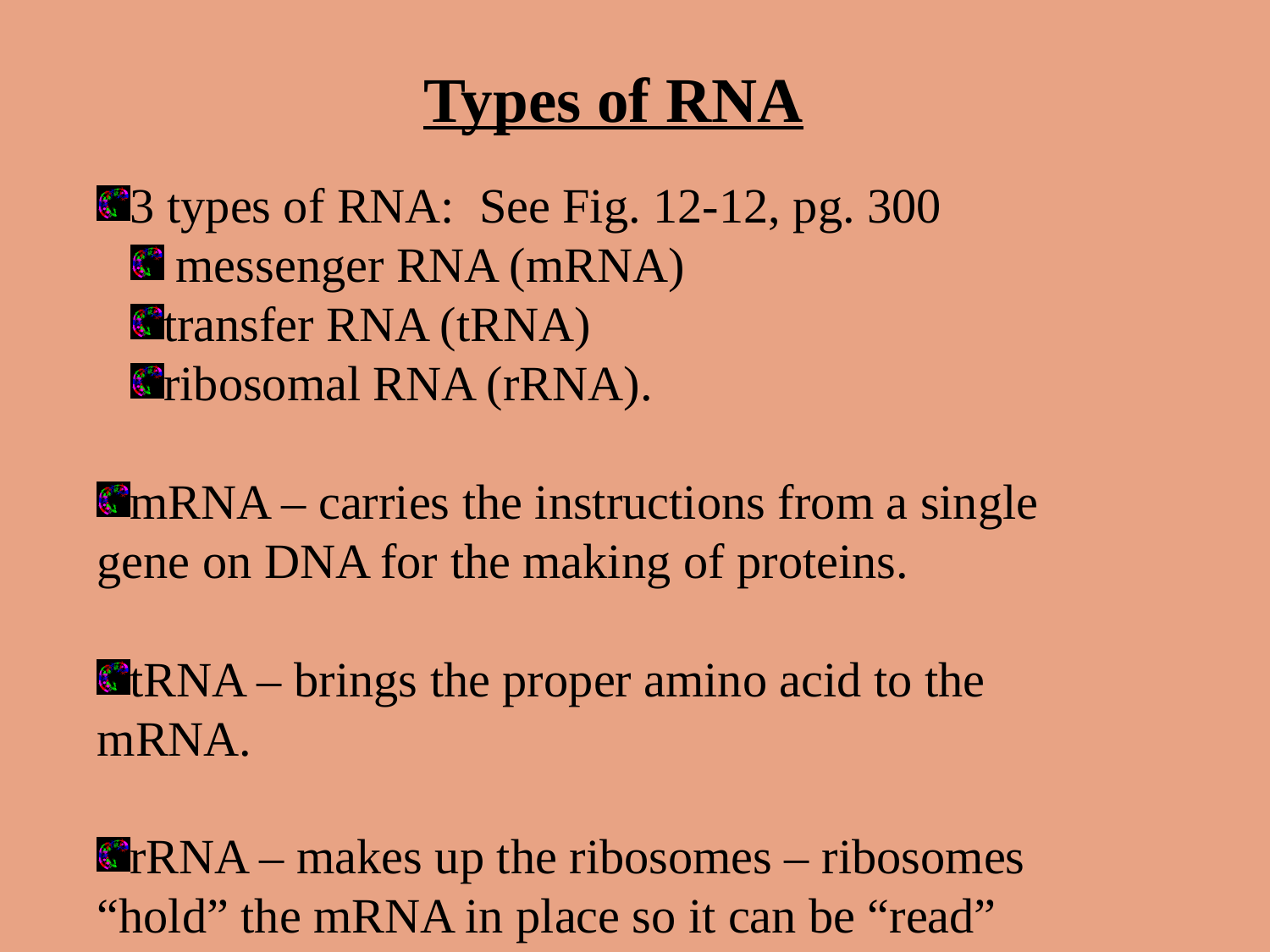

Types of RNA

3 types of RNA:  See Fig. 12-12, pg. 300
 messenger RNA (mRNA)
transfer RNA (tRNA)
ribosomal RNA (rRNA).

mRNA – carries the instructions from a single gene on DNA for the making of proteins.

tRNA – brings the proper amino acid to the mRNA.

rRNA – makes up the ribosomes – ribosomes “hold” the mRNA in place so it can be “read”